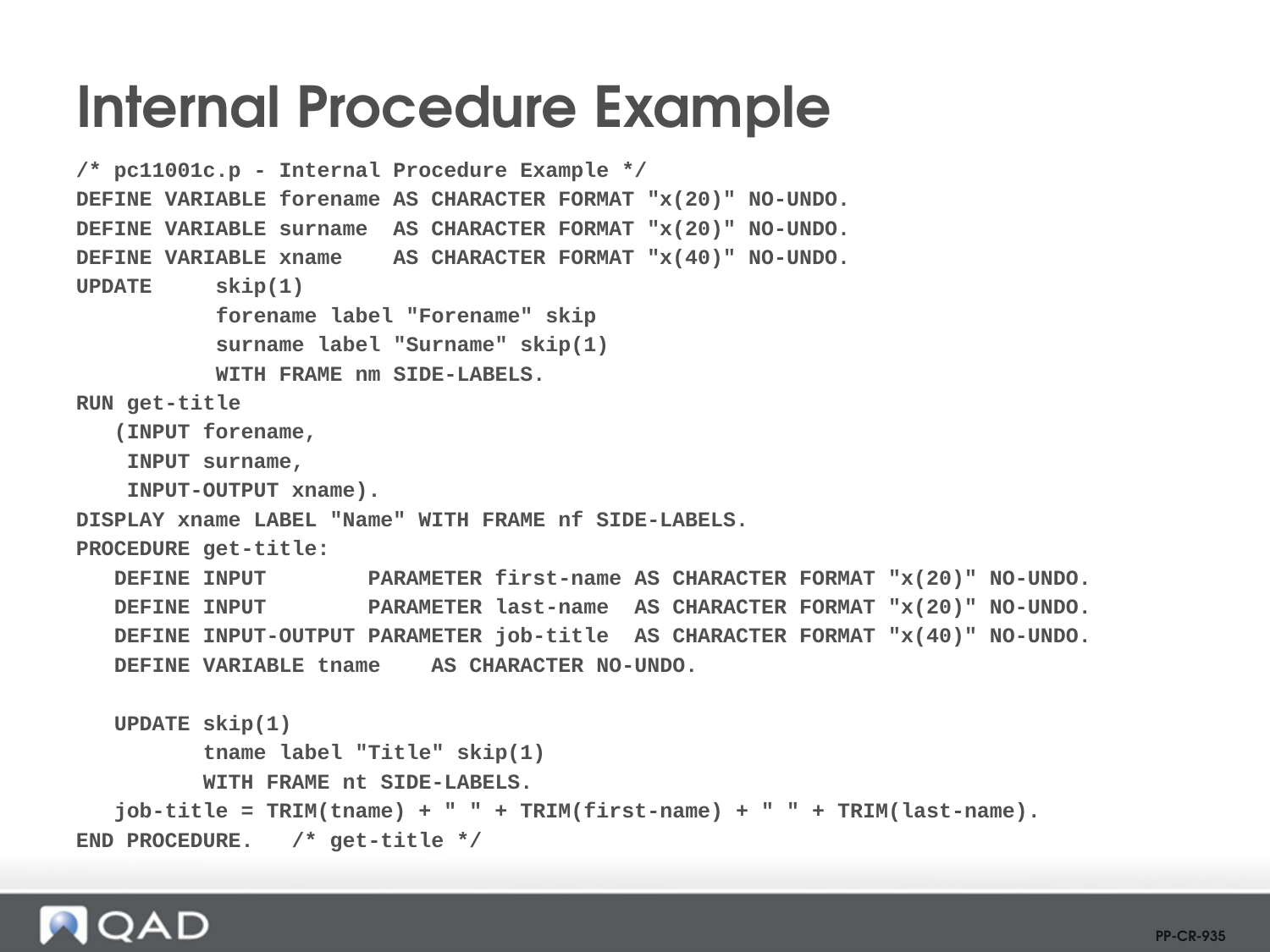

# Internal Procedure Example
/* pc11001c.p - Internal Procedure Example */
DEFINE VARIABLE forename AS CHARACTER FORMAT "x(20)" NO-UNDO.
DEFINE VARIABLE surname  AS CHARACTER FORMAT "x(20)" NO-UNDO.
DEFINE VARIABLE xname    AS CHARACTER FORMAT "x(40)" NO-UNDO.
UPDATE     skip(1)
           forename label "Forename" skip
           surname label "Surname" skip(1)
           WITH FRAME nm SIDE-LABELS.
RUN get-title
   (INPUT forename,
    INPUT surname,
    INPUT-OUTPUT xname).
DISPLAY xname LABEL "Name" WITH FRAME nf SIDE-LABELS.
PROCEDURE get-title:
   DEFINE INPUT        PARAMETER first-name AS CHARACTER FORMAT "x(20)" NO-UNDO.
   DEFINE INPUT        PARAMETER last-name  AS CHARACTER FORMAT "x(20)" NO-UNDO.
   DEFINE INPUT-OUTPUT PARAMETER job-title  AS CHARACTER FORMAT "x(40)" NO-UNDO.
   DEFINE VARIABLE tname    AS CHARACTER NO-UNDO.

   UPDATE skip(1)
          tname label "Title" skip(1)
          WITH FRAME nt SIDE-LABELS.
   job-title = TRIM(tname) + " " + TRIM(first-name) + " " + TRIM(last-name).
END PROCEDURE.   /* get-title */

PP-CR-935